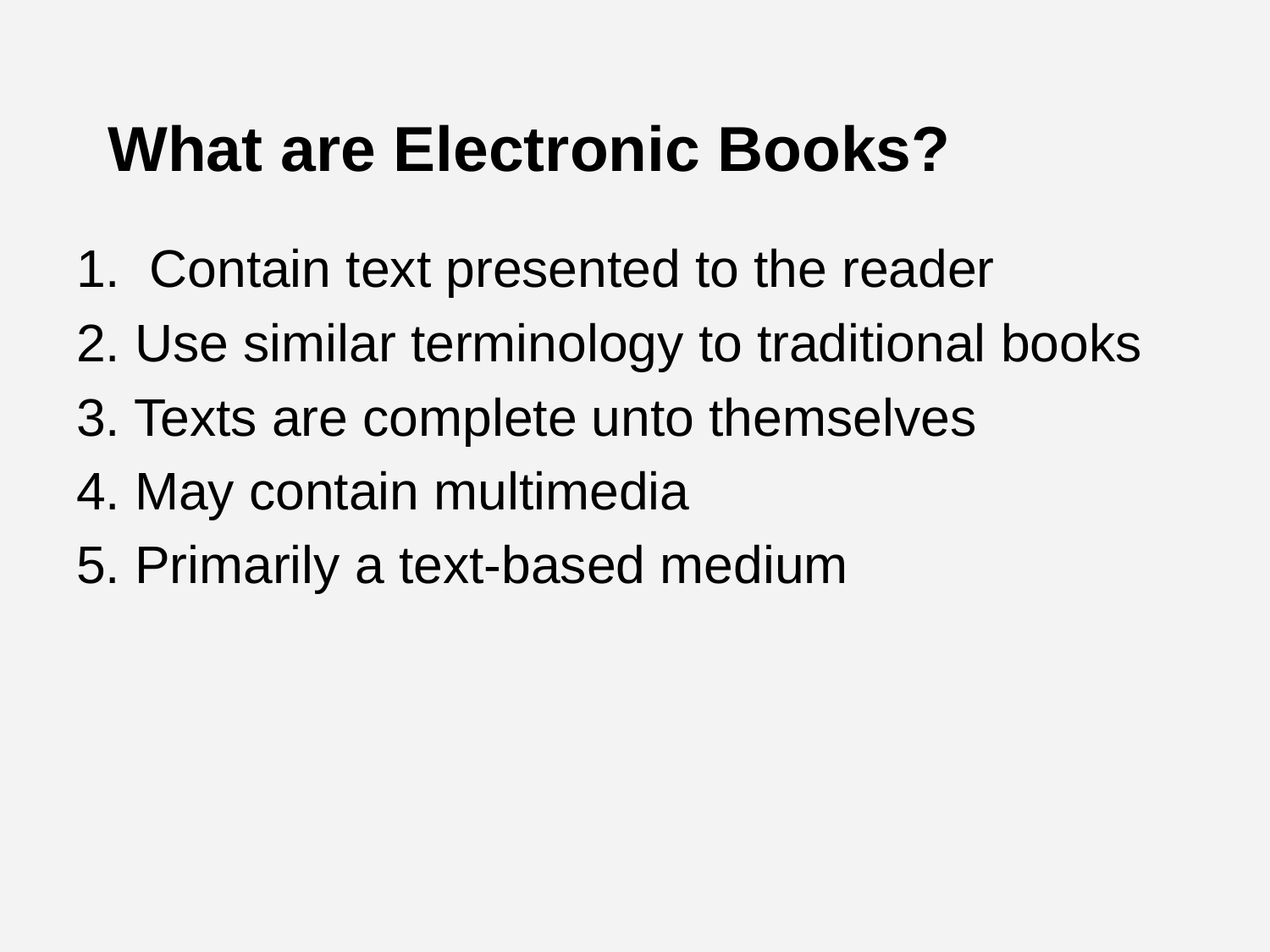

# What are Electronic Books?
1.  Contain text presented to the reader
2. Use similar terminology to traditional books
3. Texts are complete unto themselves
4. May contain multimedia
5. Primarily a text-based medium